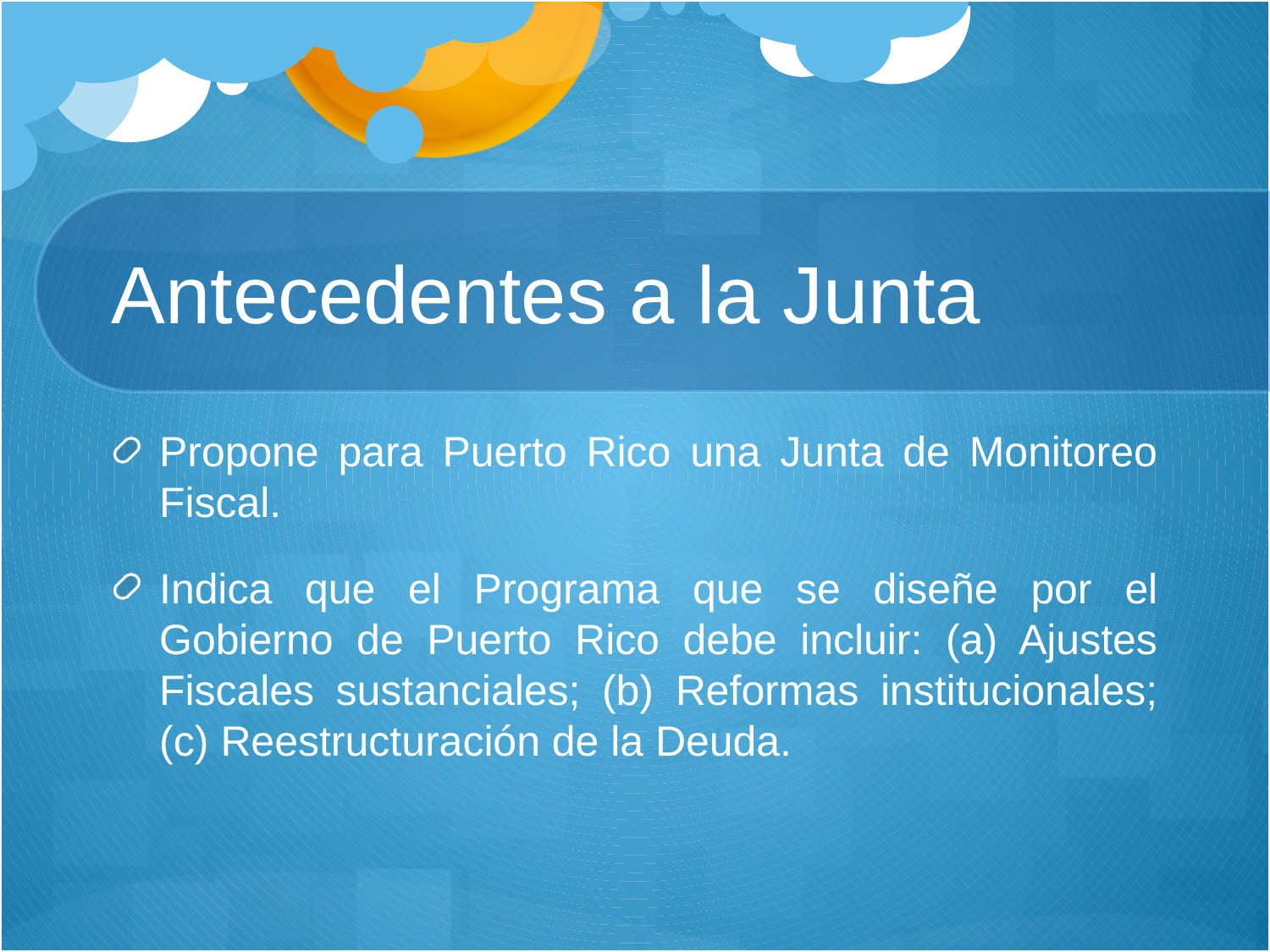

# Antecedentes a la Junta
Propone para Puerto Rico una Junta de Monitoreo Fiscal.
Indica que el Programa que se diseñe por el Gobierno de Puerto Rico debe incluir: (a) Ajustes Fiscales sustanciales; (b) Reformas institucionales; (c) Reestructuración de la Deuda.